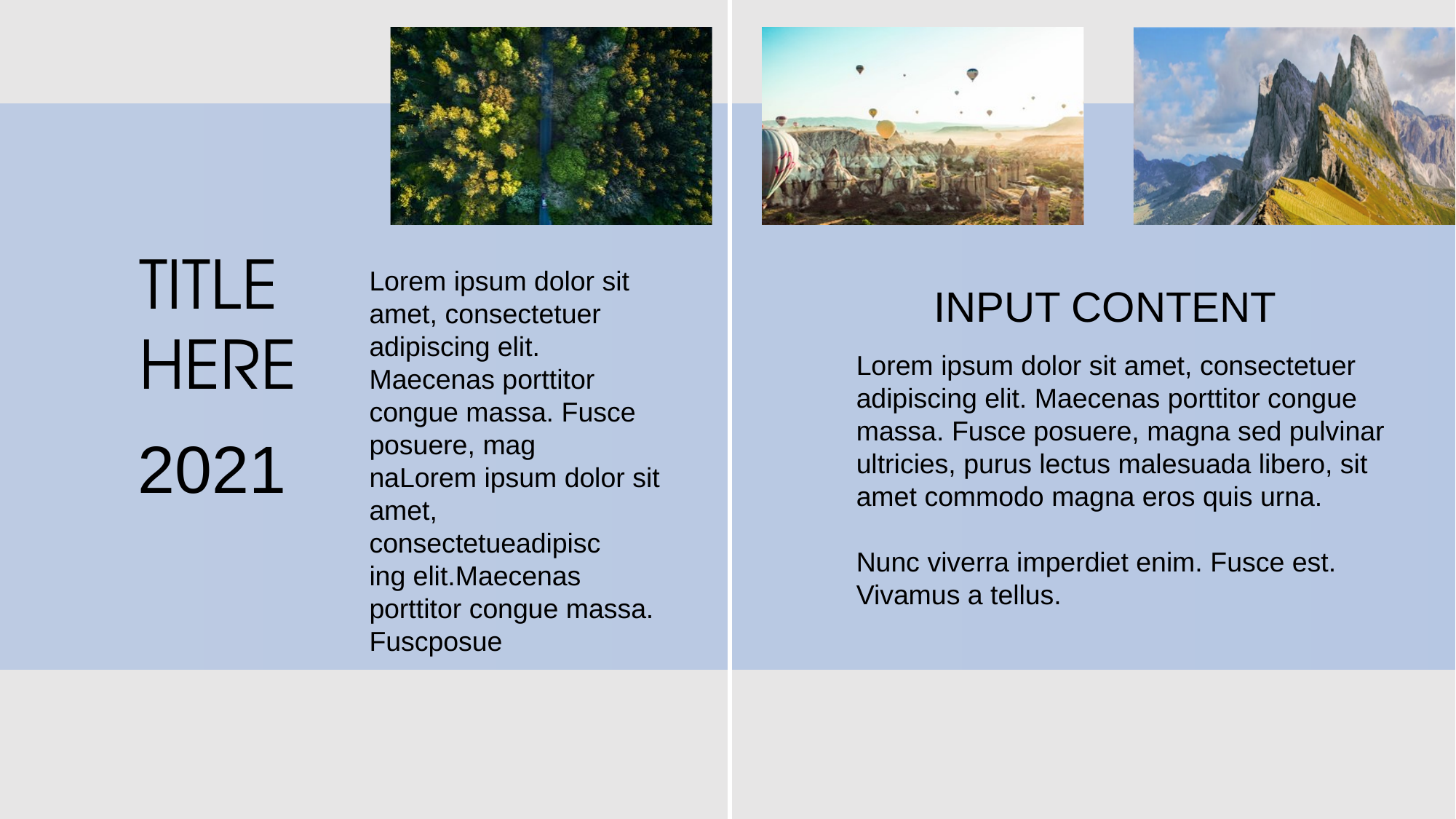

TITLE
HERE
Lorem ipsum dolor sit amet, consectetuer adipiscing elit. Maecenas porttitor congue massa. Fusce posuere, mag
naLorem ipsum dolor sit amet, consectetueadipisc
ing elit.Maecenas porttitor congue massa. Fuscposue
INPUT CONTENT
Lorem ipsum dolor sit amet, consectetuer adipiscing elit. Maecenas porttitor congue massa. Fusce posuere, magna sed pulvinar ultricies, purus lectus malesuada libero, sit amet commodo magna eros quis urna.

Nunc viverra imperdiet enim. Fusce est. Vivamus a tellus.

2021